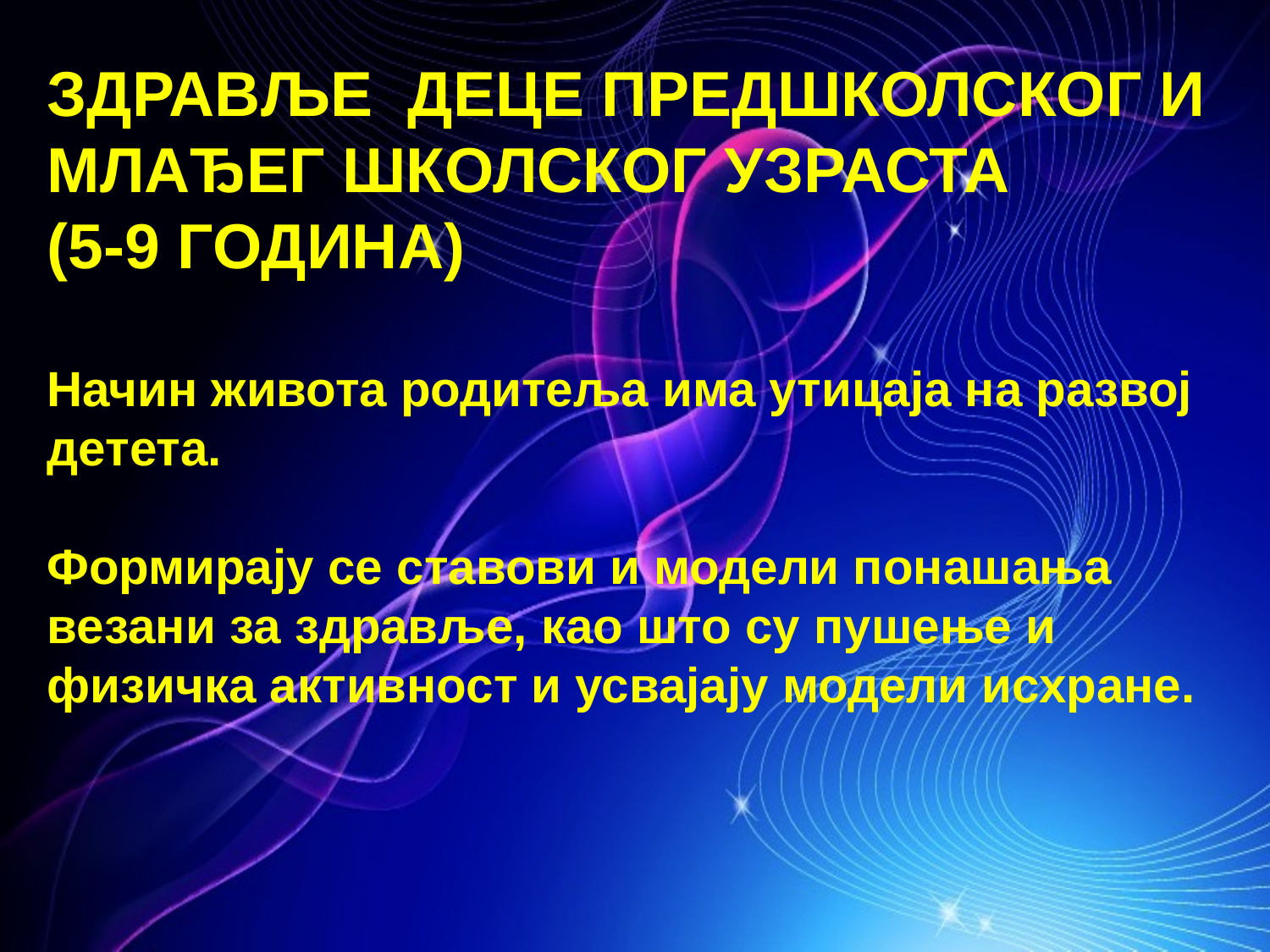

ЗДРАВЉЕ  ДЕЦЕ ПРЕДШКОЛСКОГ И МЛАЂЕГ ШКОЛСКОГ УЗРАСТА
(5-9 ГОДИНА)

Начин живота родитеља има утицаја на развој детета.

Формирају се ставови и модели понашања везани за здравље, као што су пушење и физичка активност и усвајају модели исхране.